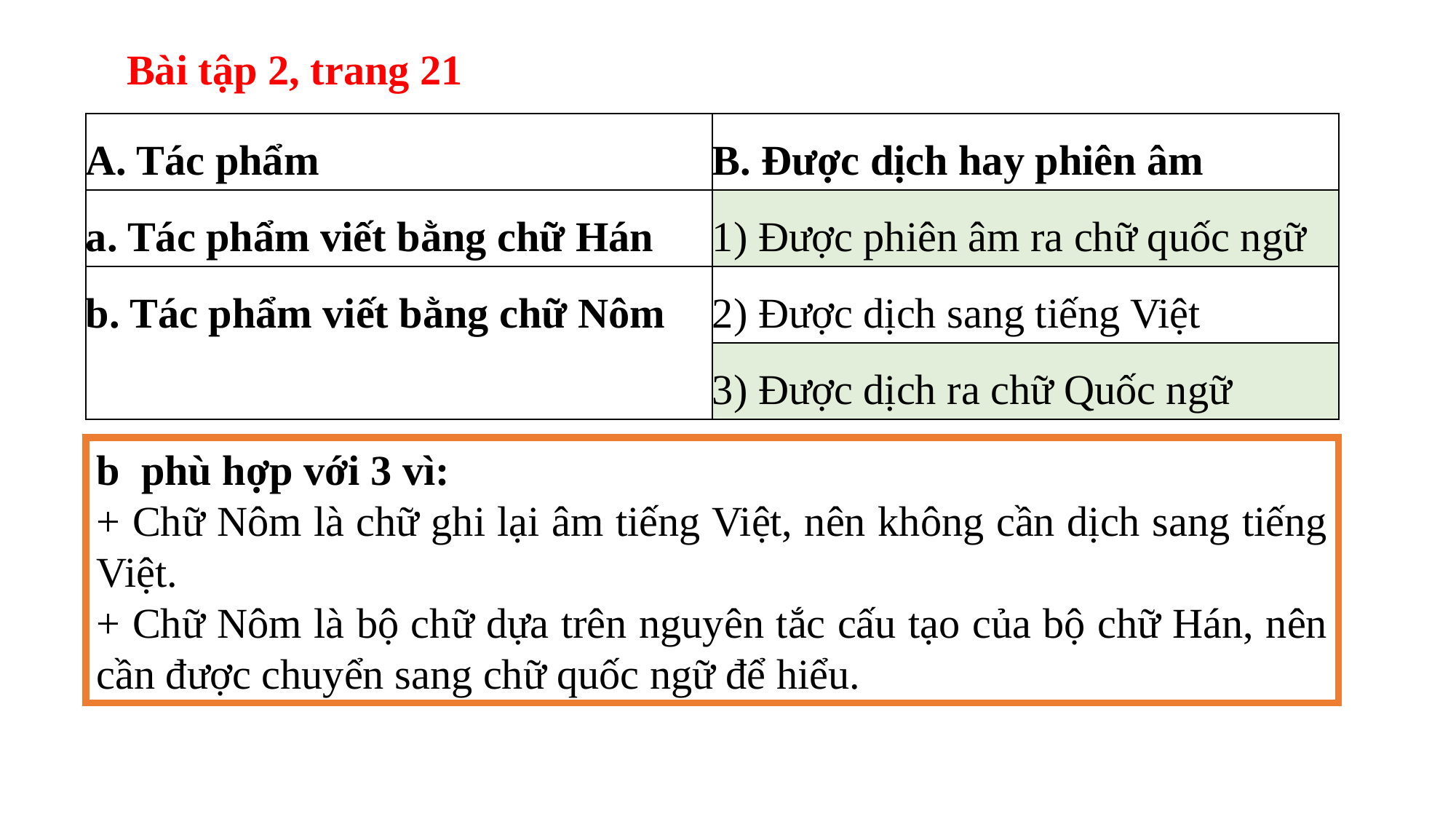

Bài tập 2, trang 21

| A. Tác phẩm | B. Được dịch hay phiên âm |
| --- | --- |
| a. Tác phẩm viết bằng chữ Hán | 1) Được phiên âm ra chữ quốc ngữ |
| b. Tác phẩm viết bằng chữ Nôm | 2) Được dịch sang tiếng Việt |
|  | 3) Được dịch ra chữ Quốc ngữ |
b  phù hợp với 3 vì:
+ Chữ Nôm là chữ ghi lại âm tiếng Việt, nên không cần dịch sang tiếng Việt.
+ Chữ Nôm là bộ chữ dựa trên nguyên tắc cấu tạo của bộ chữ Hán, nên cần được chuyển sang chữ quốc ngữ để hiểu.